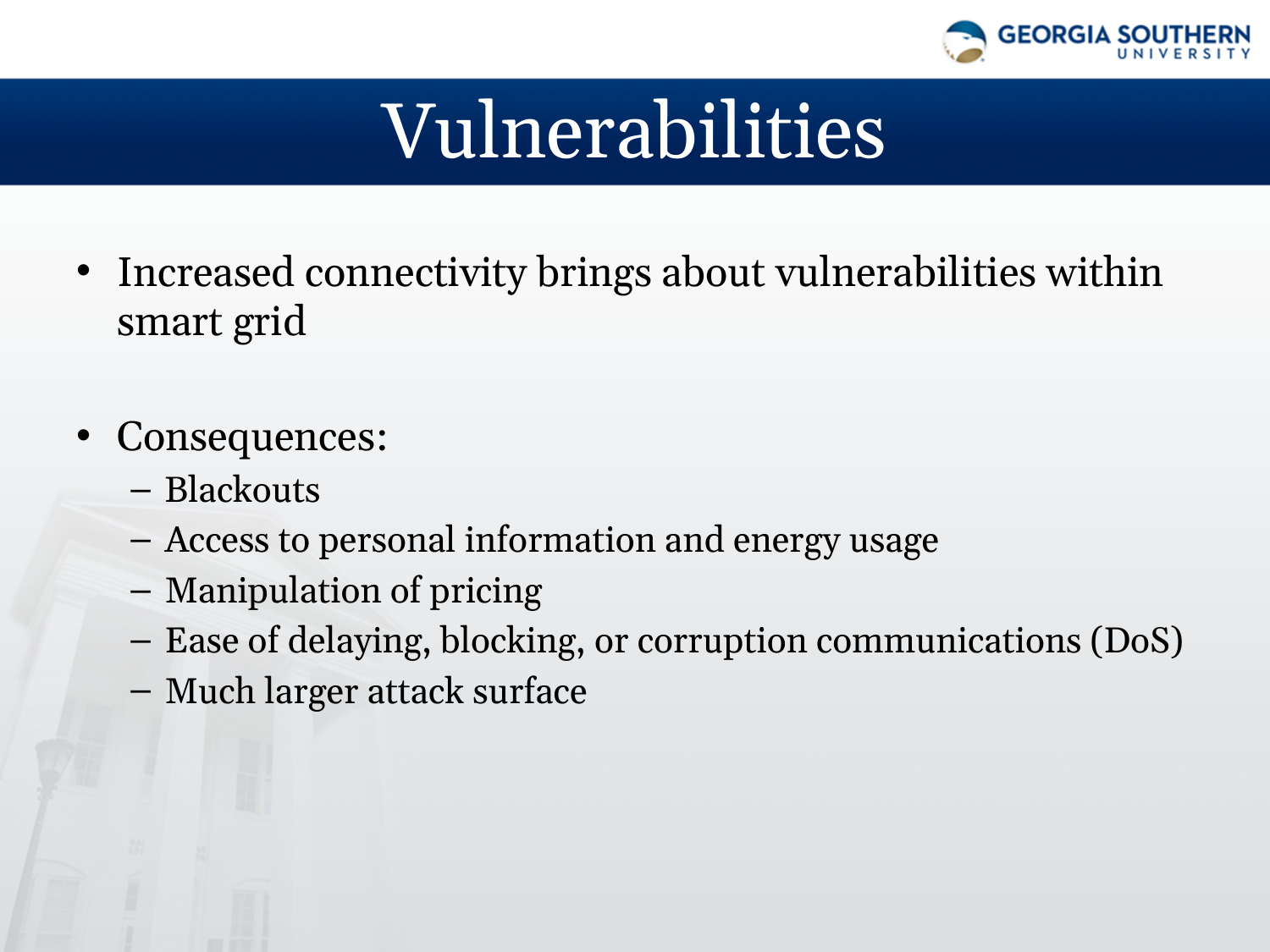

# Vulnerabilities
Increased connectivity brings about vulnerabilities within smart grid

Consequences:
Blackouts
Access to personal information and energy usage
Manipulation of pricing
Ease of delaying, blocking, or corruption communications (DoS)
Much larger attack surface